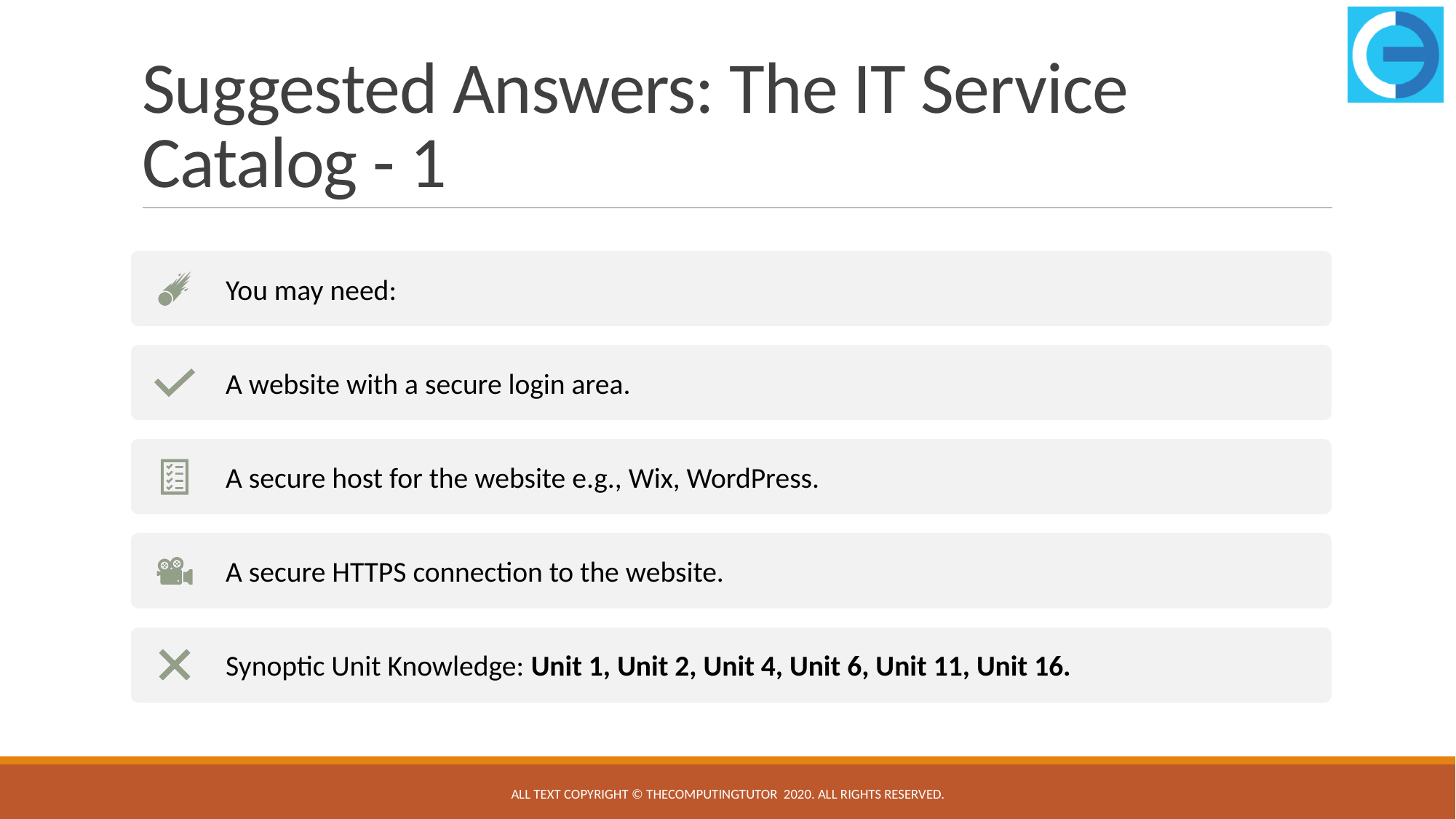

# Suggested Answers: The IT Service Catalog - 1
You may need:
A website with a secure login area.
A secure host for the website e.g., Wix, WordPress.
A secure HTTPS connection to the website.
Synoptic Unit Knowledge: Unit 1, Unit 2, Unit 4, Unit 6, Unit 11, Unit 16.
All text copyright © TheComputingTutor  2020. All rights Reserved.